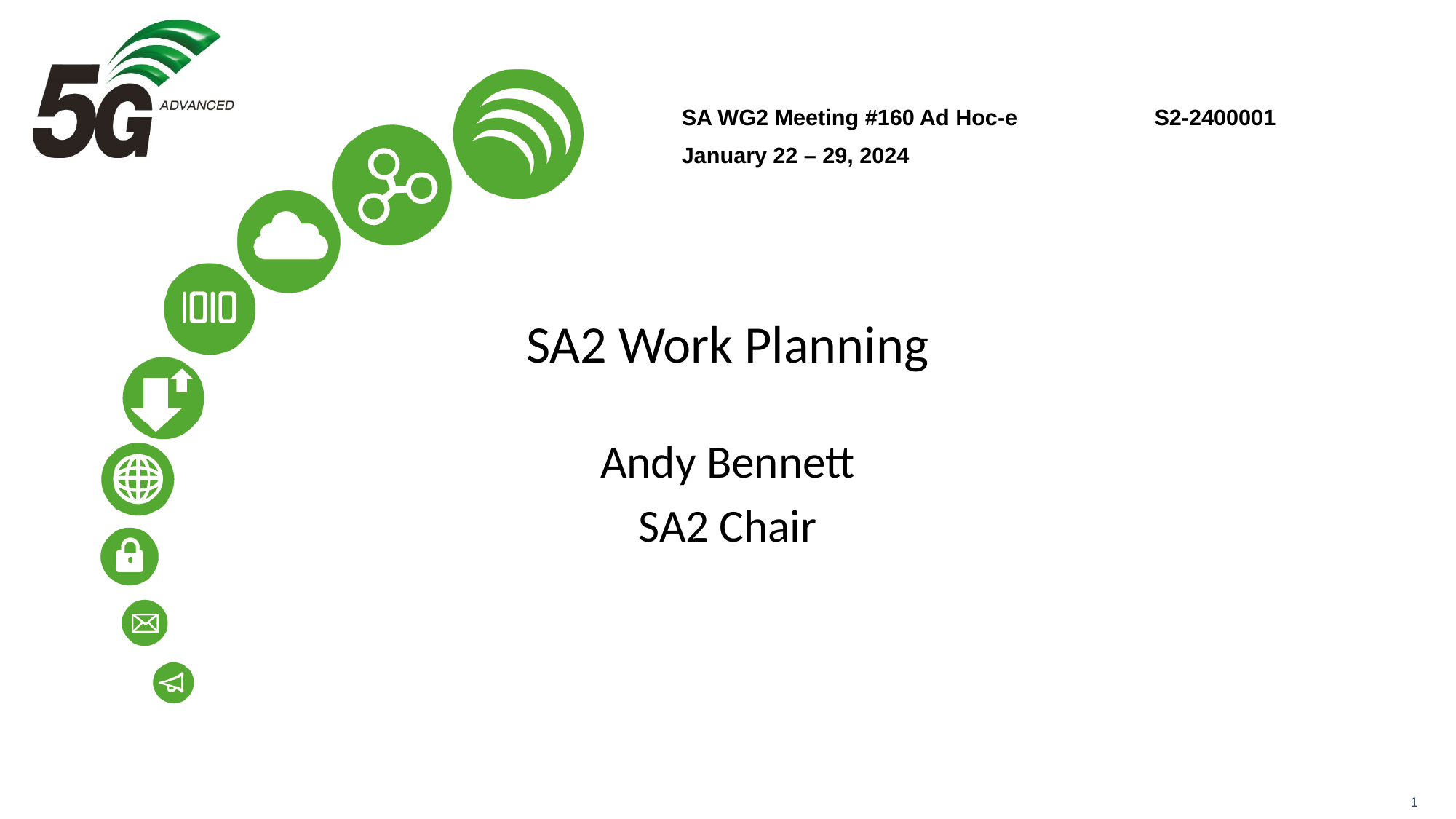

SA WG2 Meeting #160 Ad Hoc-e	S2-2400001
January 22 – 29, 2024
# SA2 Work Planning
Andy Bennett
SA2 Chair